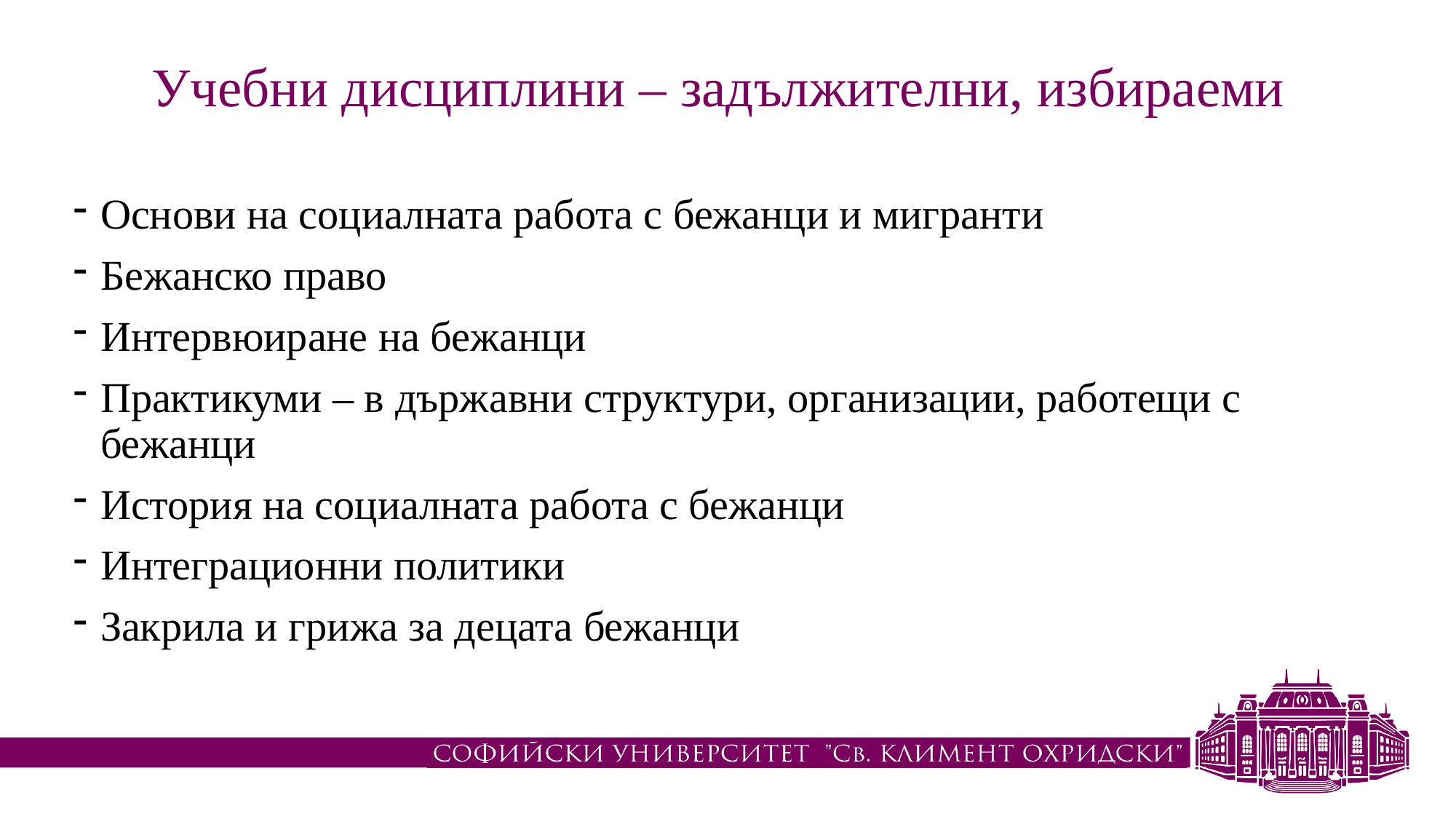

# Учебни дисциплини – задължителни, избираеми
Основи на социалната работа с бежанци и мигранти
Бежанско право
Интервюиране на бежанци
Практикуми – в държавни структури, организации, работещи с бежанци
История на социалната работа с бежанци
Интеграционни политики
Закрила и грижа за децата бежанци